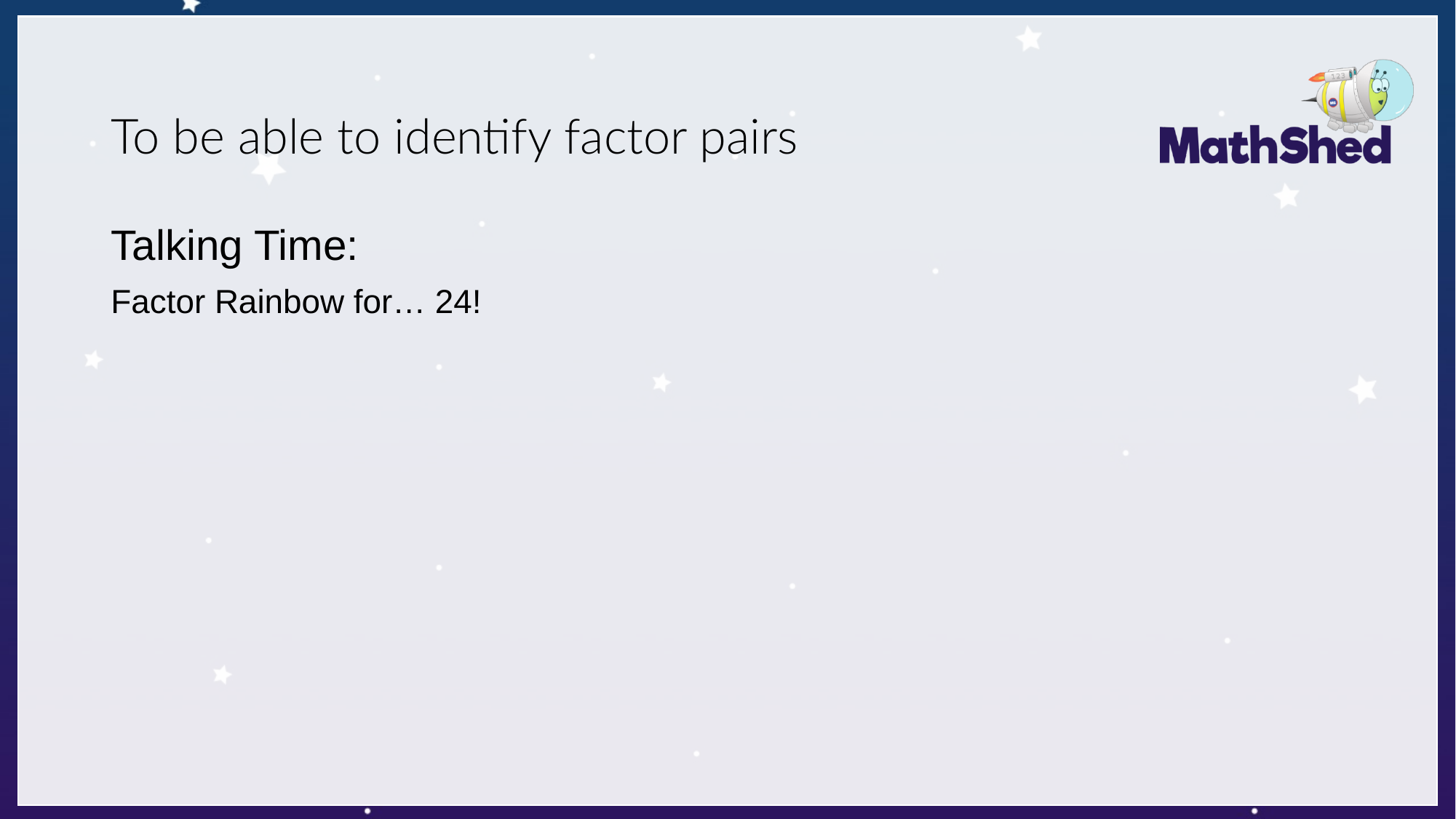

# To be able to identify factor pairs
Talking Time:
Factor Rainbow for… 24!